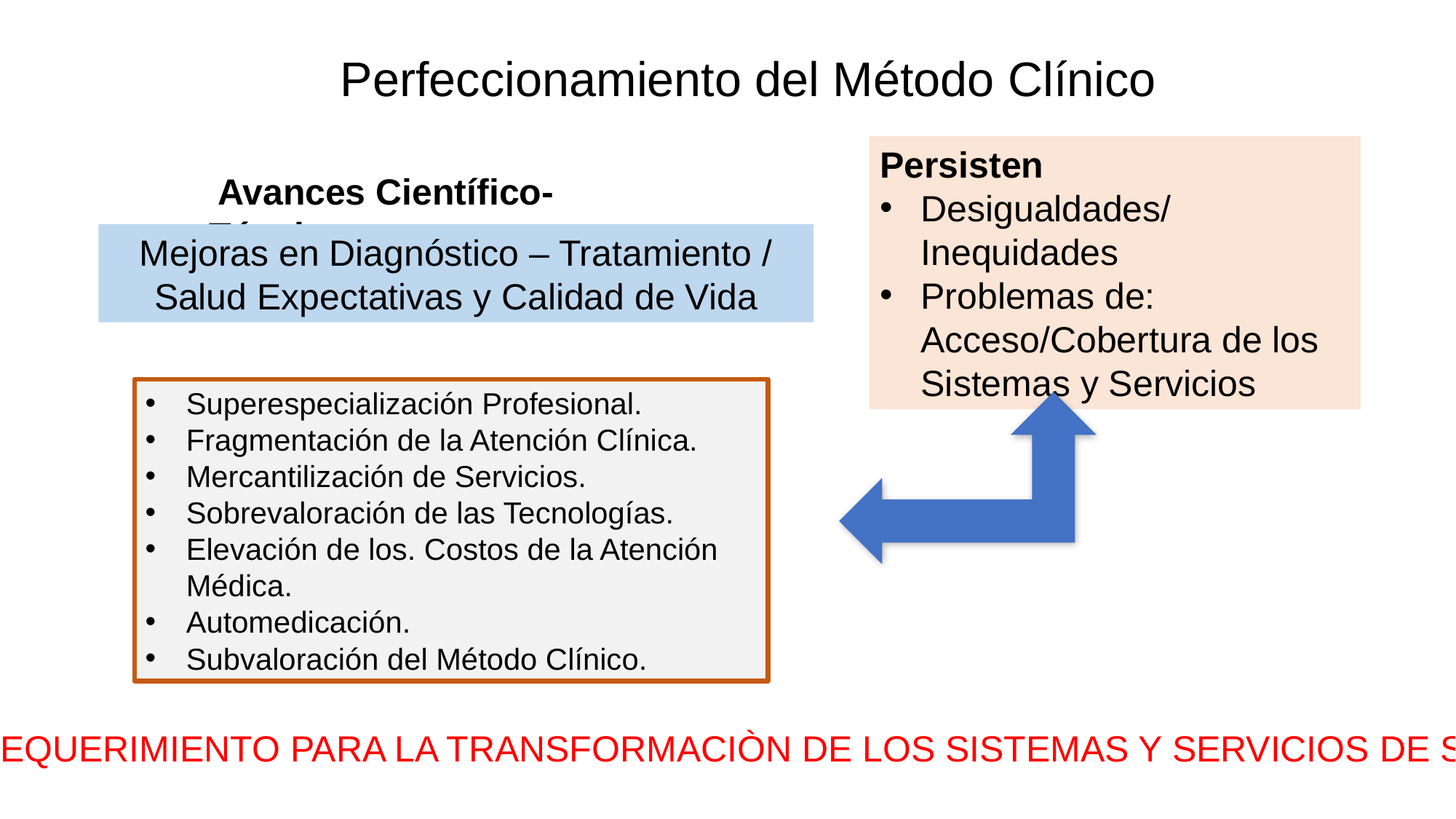

Perfeccionamiento del Método Clínico
Persisten
Desigualdades/Inequidades
Problemas de: Acceso/Cobertura de los Sistemas y Servicios
 Avances Científico-Técnicos
Mejoras en Diagnóstico – Tratamiento / Salud Expectativas y Calidad de Vida
Superespecialización Profesional.
Fragmentación de la Atención Clínica.
Mercantilización de Servicios.
Sobrevaloración de las Tecnologías.
Elevación de los. Costos de la Atención Médica.
Automedicación.
Subvaloración del Método Clínico.

REQUERIMIENTO PARA LA TRANSFORMACIÒN DE LOS SISTEMAS Y SERVICIOS DE SALUD